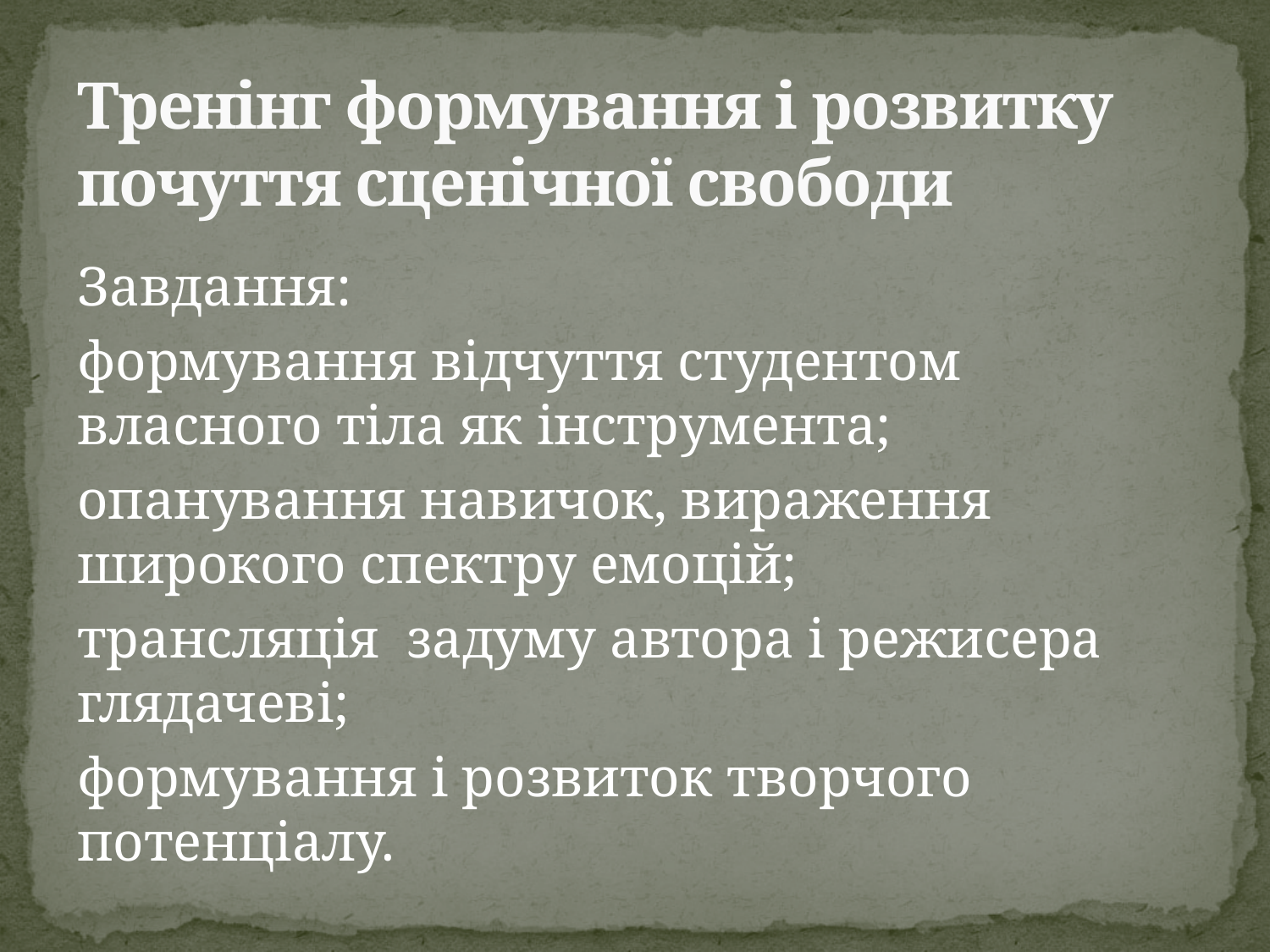

# Тренінг формування і розвитку почуття сценічної свободи
Завдання:
формування відчуття студентом власного тіла як інструмента;
опанування навичок, вираження широкого спектру емоцій;
трансляція  задуму автора і режисера глядачеві;
формування і розвиток творчого потенціалу.